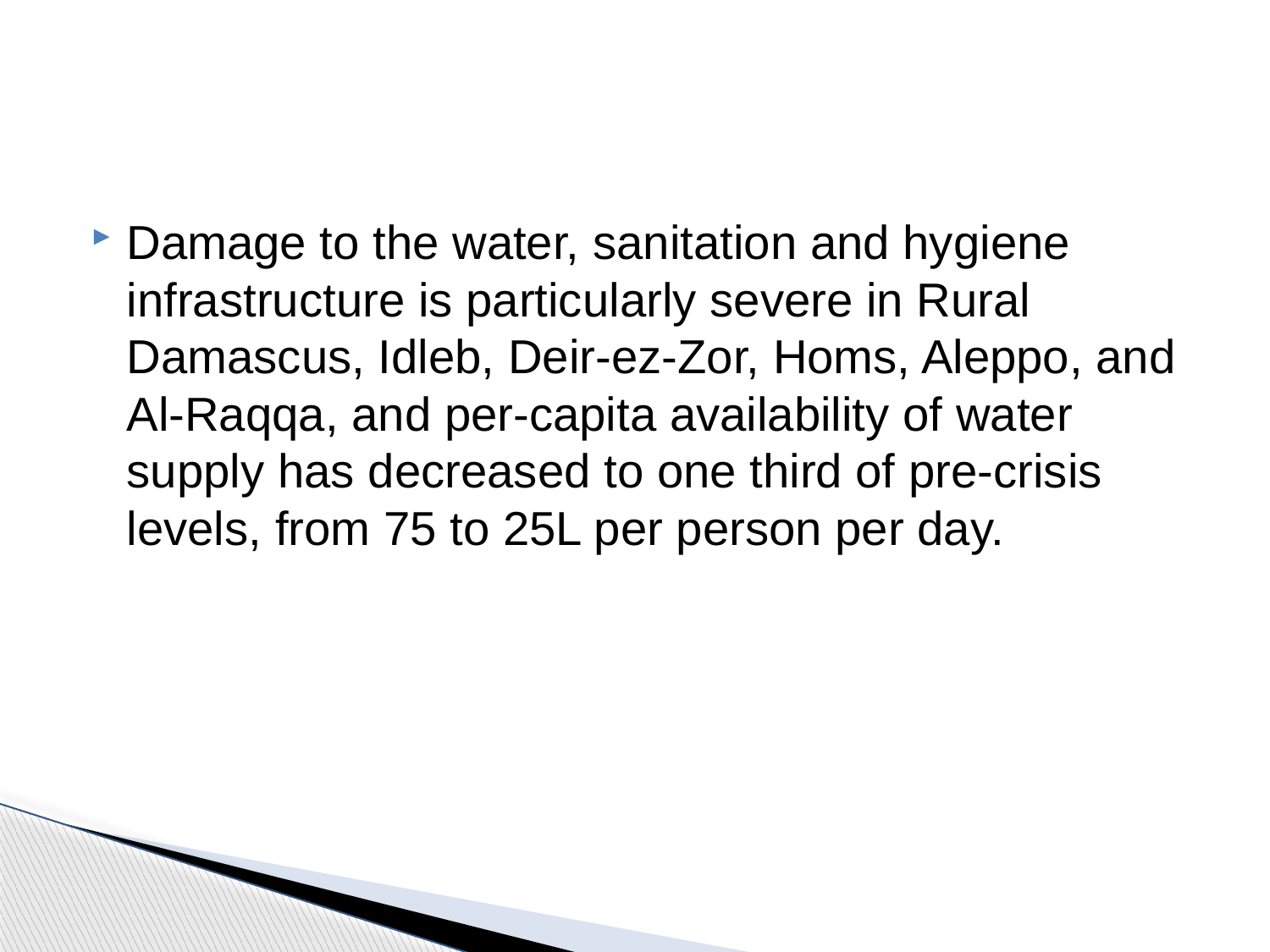

#
Damage to the water, sanitation and hygiene infrastructure is particularly severe in Rural Damascus, Idleb, Deir-ez-Zor, Homs, Aleppo, and Al-Raqqa, and per-capita availability of water supply has decreased to one third of pre-crisis levels, from 75 to 25L per person per day.